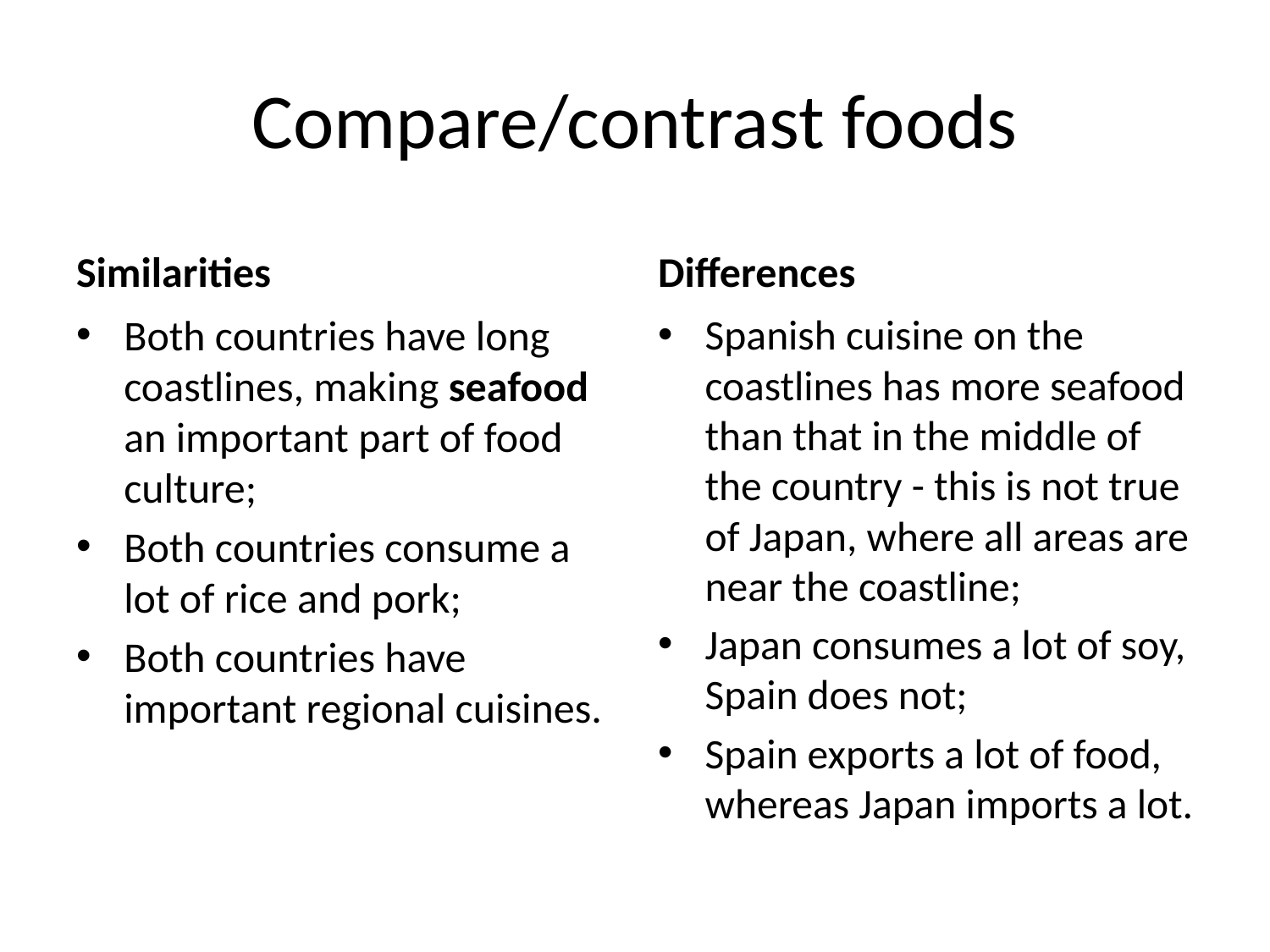

# Compare/contrast foods
Similarities
Differences
Both countries have long coastlines, making seafood an important part of food culture;
Both countries consume a lot of rice and pork;
Both countries have important regional cuisines.

Spanish cuisine on the coastlines has more seafood than that in the middle of the country - this is not true of Japan, where all areas are near the coastline;
Japan consumes a lot of soy, Spain does not;
Spain exports a lot of food, whereas Japan imports a lot.